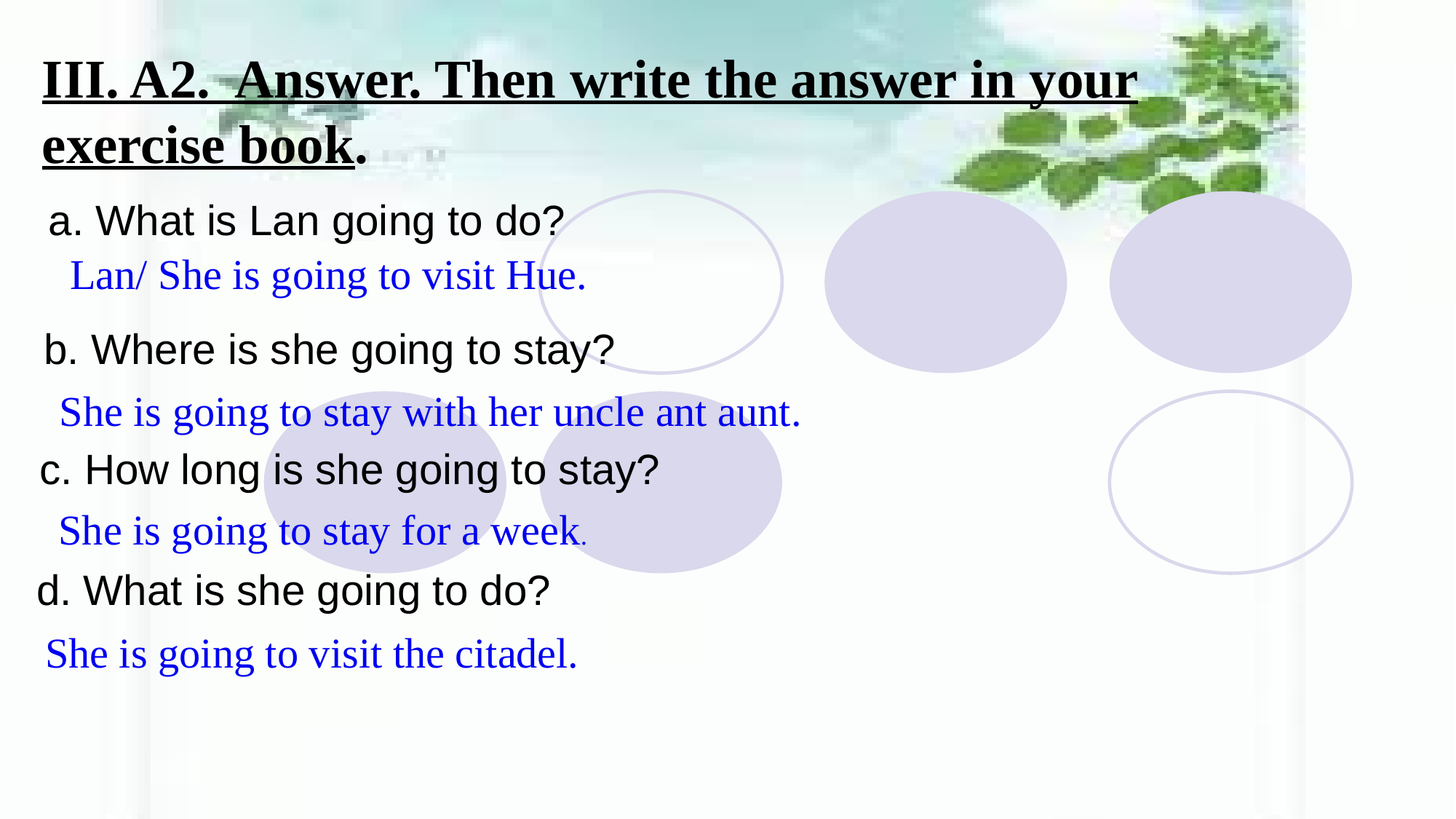

III. A2.  Answer. Then write the answer in your exercise book.
a. What is Lan going to do?
 Lan/ She is going to visit Hue.
b. Where is she going to stay?
  She is going to stay with her uncle ant aunt.
c. How long is she going to stay?
   She is going to stay for a week.
d. What is she going to do?
  She is going to visit the citadel.